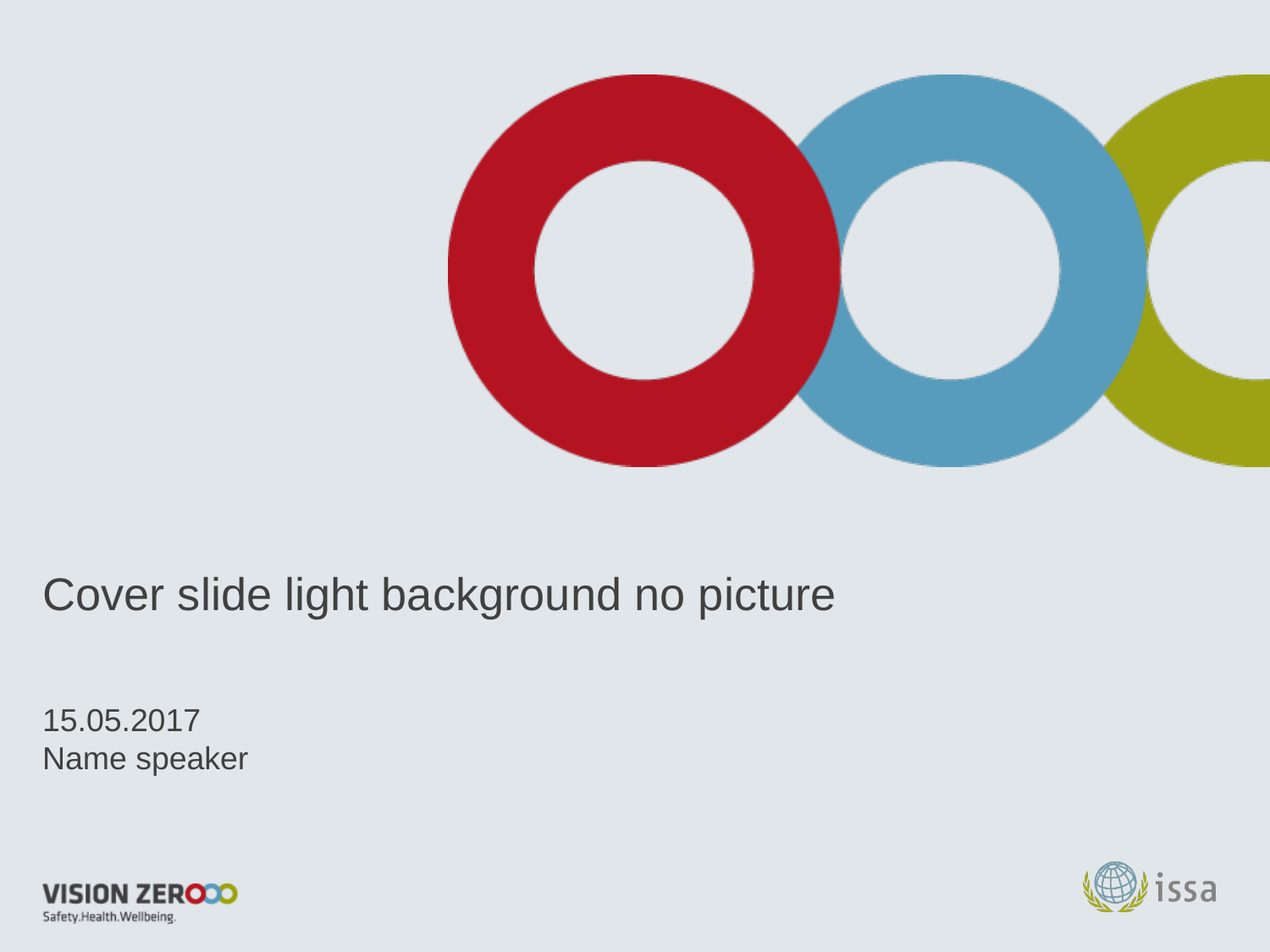

# Cover slide light background no picture
15.05.2017
Name speaker